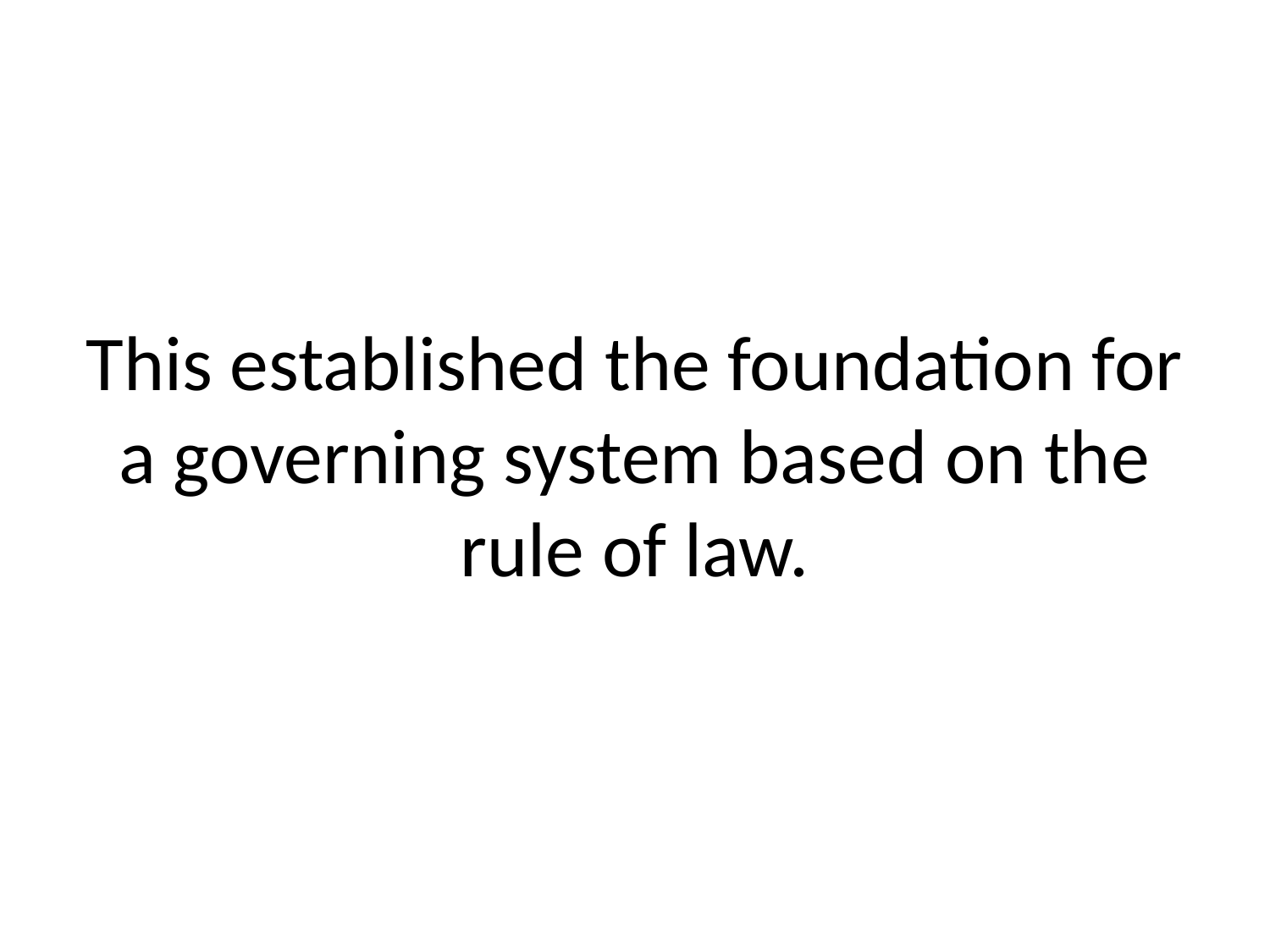

# This established the foundation for a governing system based on the rule of law.